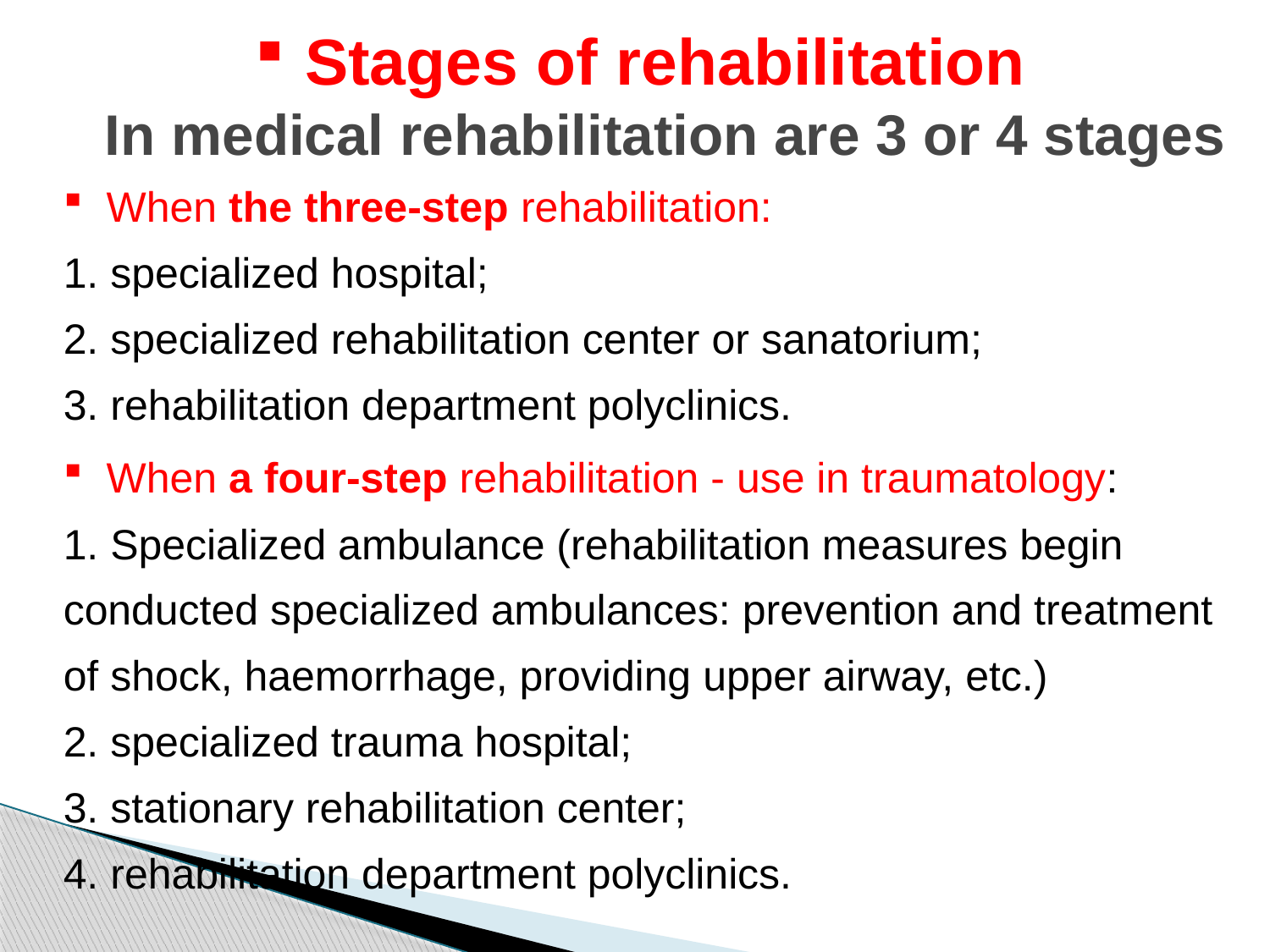

# Stages of rehabilitation In medical rehabilitation are 3 or 4 stages
  When the three-step rehabilitation:
1. specialized hospital;
2. specialized rehabilitation center or sanatorium;
3. rehabilitation department polyclinics.
  When a four-step rehabilitation - use in traumatology:
1. Specialized ambulance (rehabilitation measures begin conducted specialized ambulances: prevention and treatment of shock, haemorrhage, providing upper airway, etc.)
2. specialized trauma hospital;
3. stationary rehabilitation center;
4. rehabilitation department polyclinics.